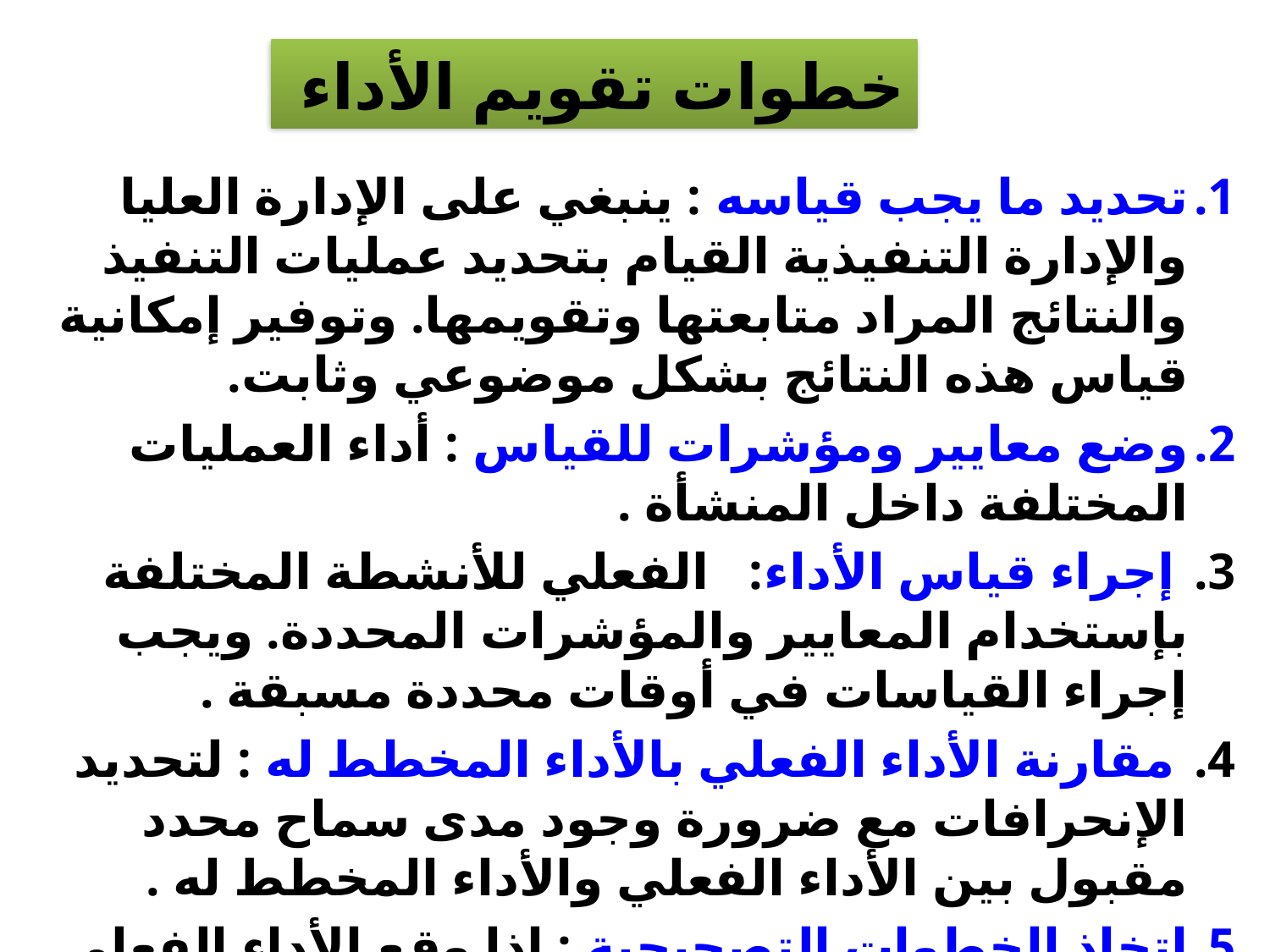

خطوات تقويم الأداء
تحديد ما يجب قياسه : ينبغي على الإدارة العليا والإدارة التنفيذية القيام بتحديد عمليات التنفيذ والنتائج المراد متابعتها وتقويمها. وتوفير إمكانية قياس هذه النتائج بشكل موضوعي وثابت.
وضع معايير ومؤشرات للقياس : أداء العمليات المختلفة داخل المنشأة .
 إجراء قياس الأداء:   الفعلي للأنشطة المختلفة بإستخدام المعايير والمؤشرات المحددة. ويجب إجراء القياسات في أوقات محددة مسبقة .
 مقارنة الأداء الفعلي بالأداء المخطط له : لتحديد الإنحرافات مع ضرورة وجود مدى سماح محدد مقبول بين الأداء الفعلي والأداء المخطط له .
إتخاذ الخطوات التصحيحية : إذا وقع الأداء الفعلي للمؤسسة خارج مدى السماح المحدد. بتحديد:   أسباب وجود الإنحرافات في الأداء الفعلي،  كيفية تطبيق العمليات والأنشطة المختلفة، وهل تتم بشكل صحيح أم لا؟ ملائمة العمليات والأنشطة المختلفة مع المستويات والأهداف المرغوبة.